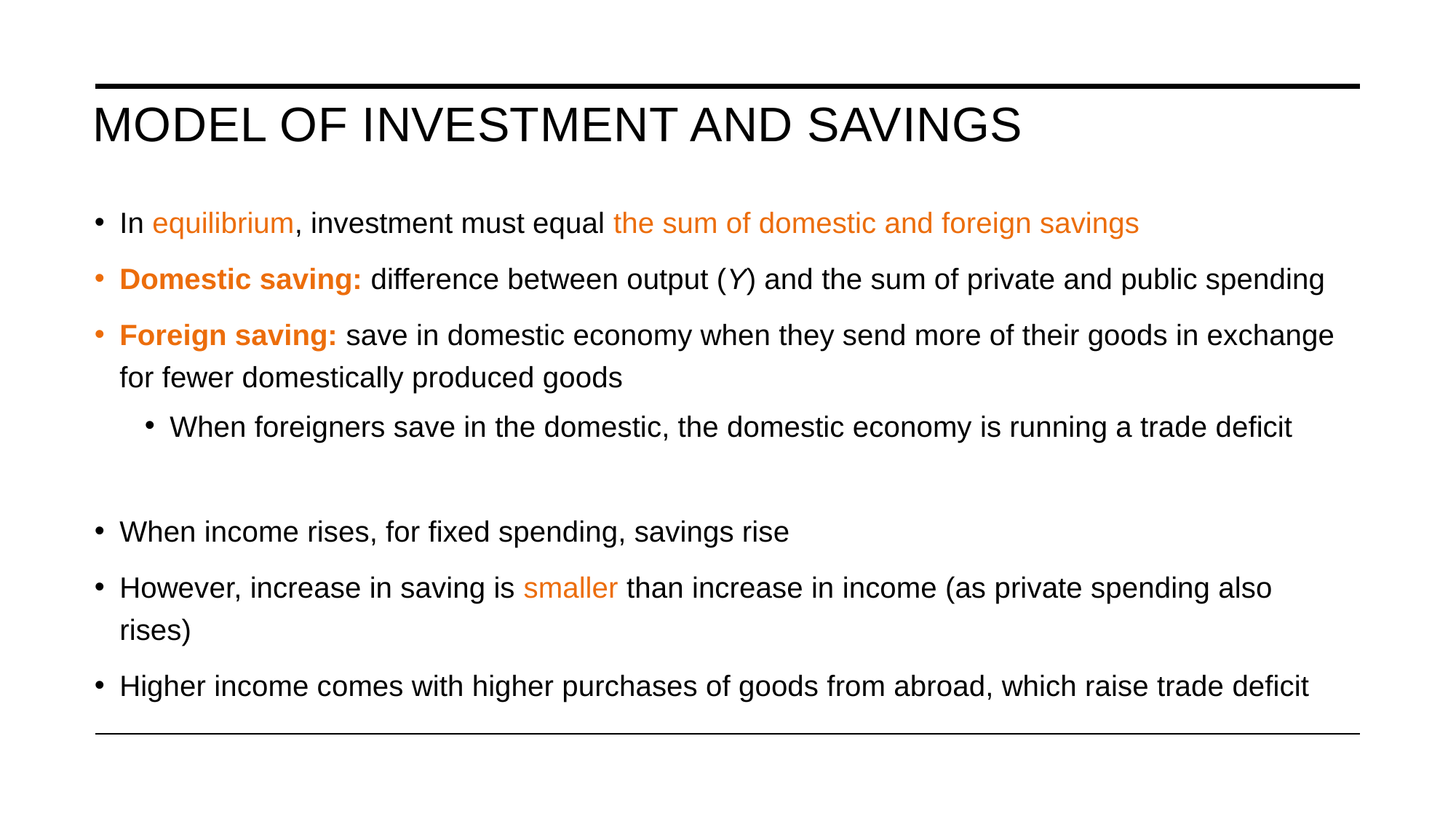

# MODEL OF INVESTMENT AND SAVINGS
In equilibrium, investment must equal the sum of domestic and foreign savings
Domestic saving: difference between output (Y) and the sum of private and public spending
Foreign saving: save in domestic economy when they send more of their goods in exchange for fewer domestically produced goods
When foreigners save in the domestic, the domestic economy is running a trade deficit

When income rises, for fixed spending, savings rise
However, increase in saving is smaller than increase in income (as private spending also rises)
Higher income comes with higher purchases of goods from abroad, which raise trade deficit